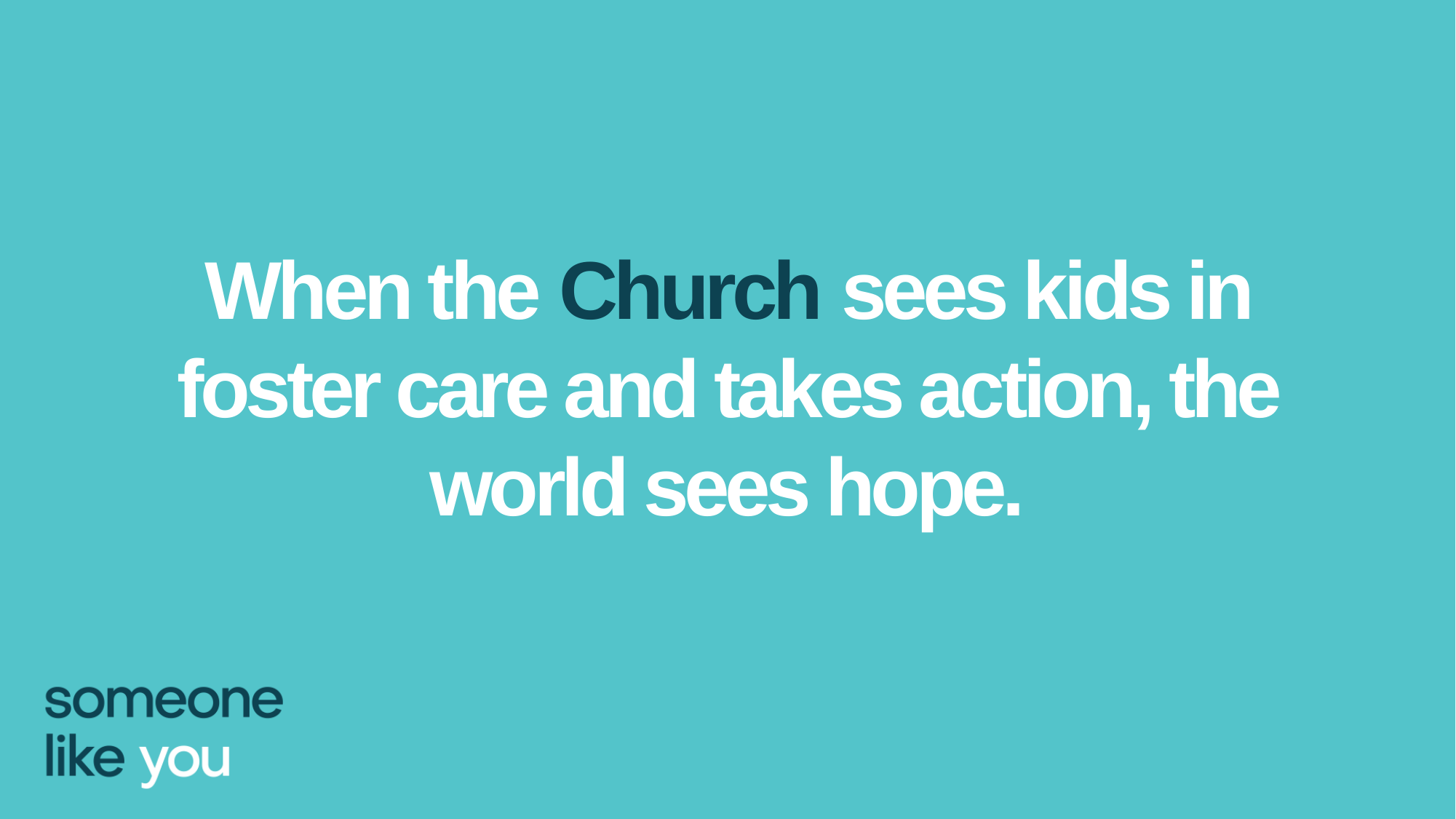

When the Church sees kids in foster care and takes action, the world sees hope.